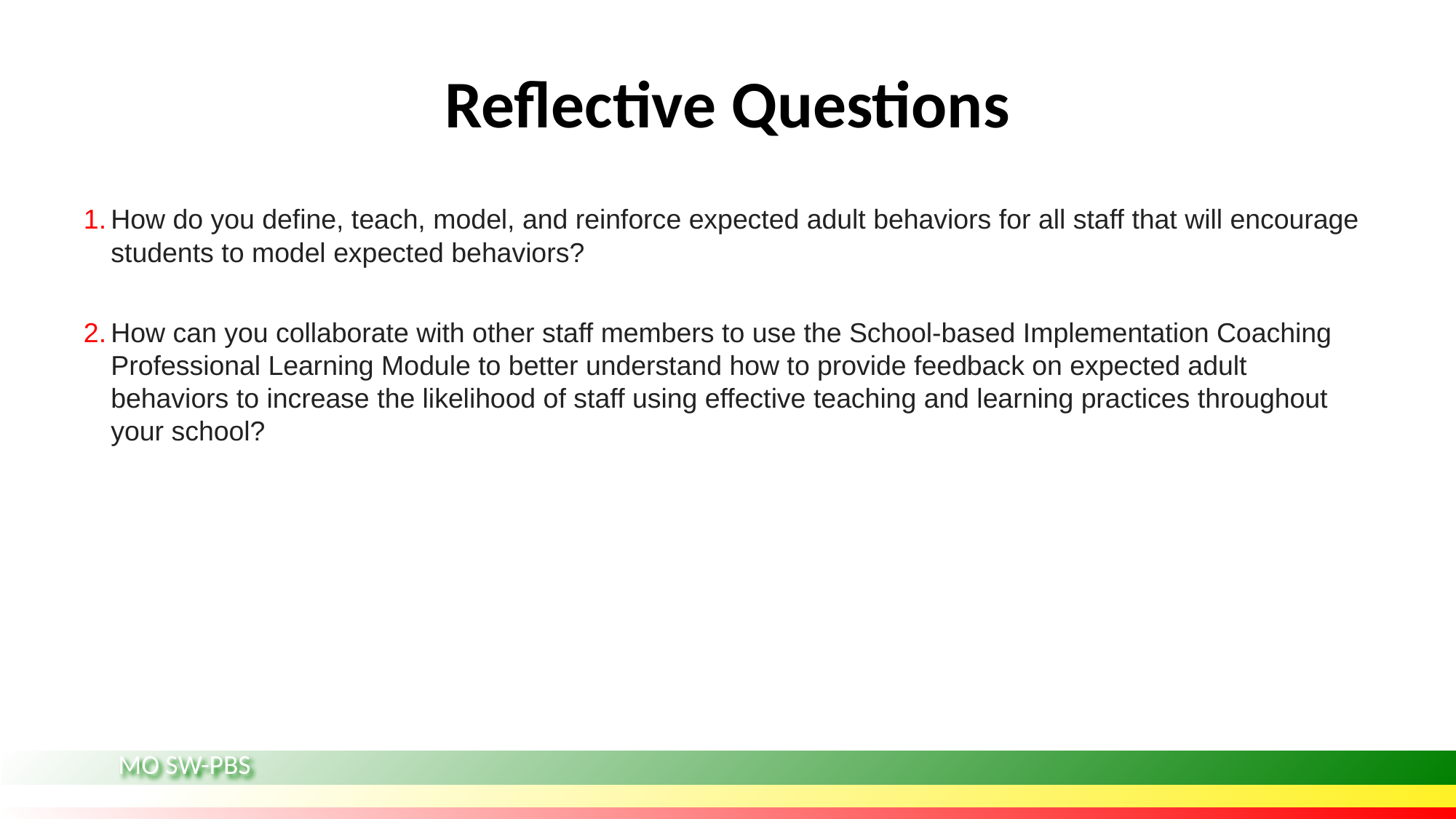

# Reflective Questions
How do you define, teach, model, and reinforce expected adult behaviors for all staff that will encourage students to model expected behaviors?

How can you collaborate with other staff members to use the School-based Implementation Coaching Professional Learning Module to better understand how to provide feedback on expected adult behaviors to increase the likelihood of staff using effective teaching and learning practices throughout your school?